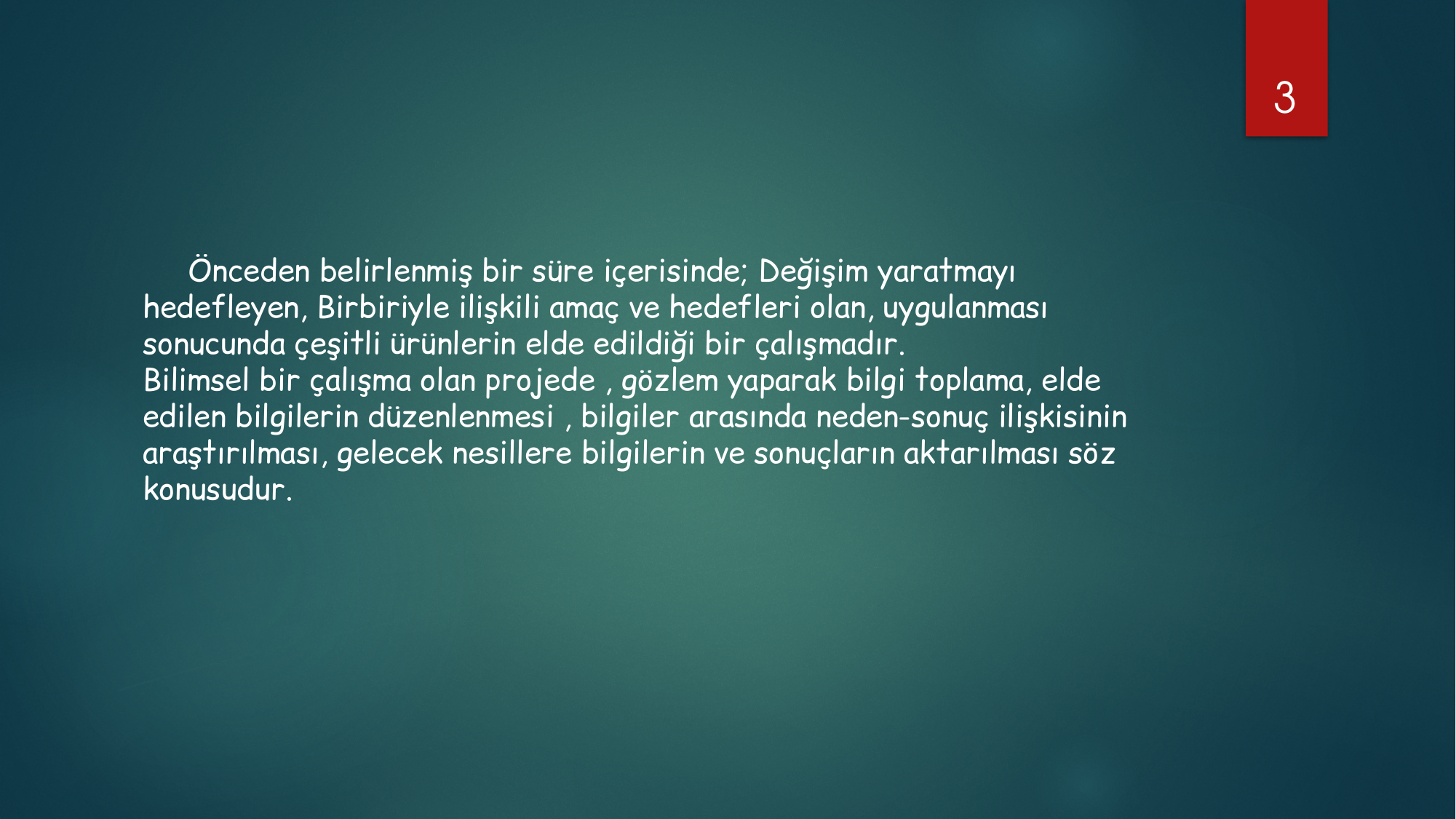

3
#
     Önceden belirlenmiş bir süre içerisinde; Değişim yaratmayı hedefleyen, Birbiriyle ilişkili amaç ve hedefleri olan, uygulanması sonucunda çeşitli ürünlerin elde edildiği bir çalışmadır.
Bilimsel bir çalışma olan projede , gözlem yaparak bilgi toplama, elde edilen bilgilerin düzenlenmesi , bilgiler arasında neden-sonuç ilişkisinin araştırılması, gelecek nesillere bilgilerin ve sonuçların aktarılması söz konusudur.